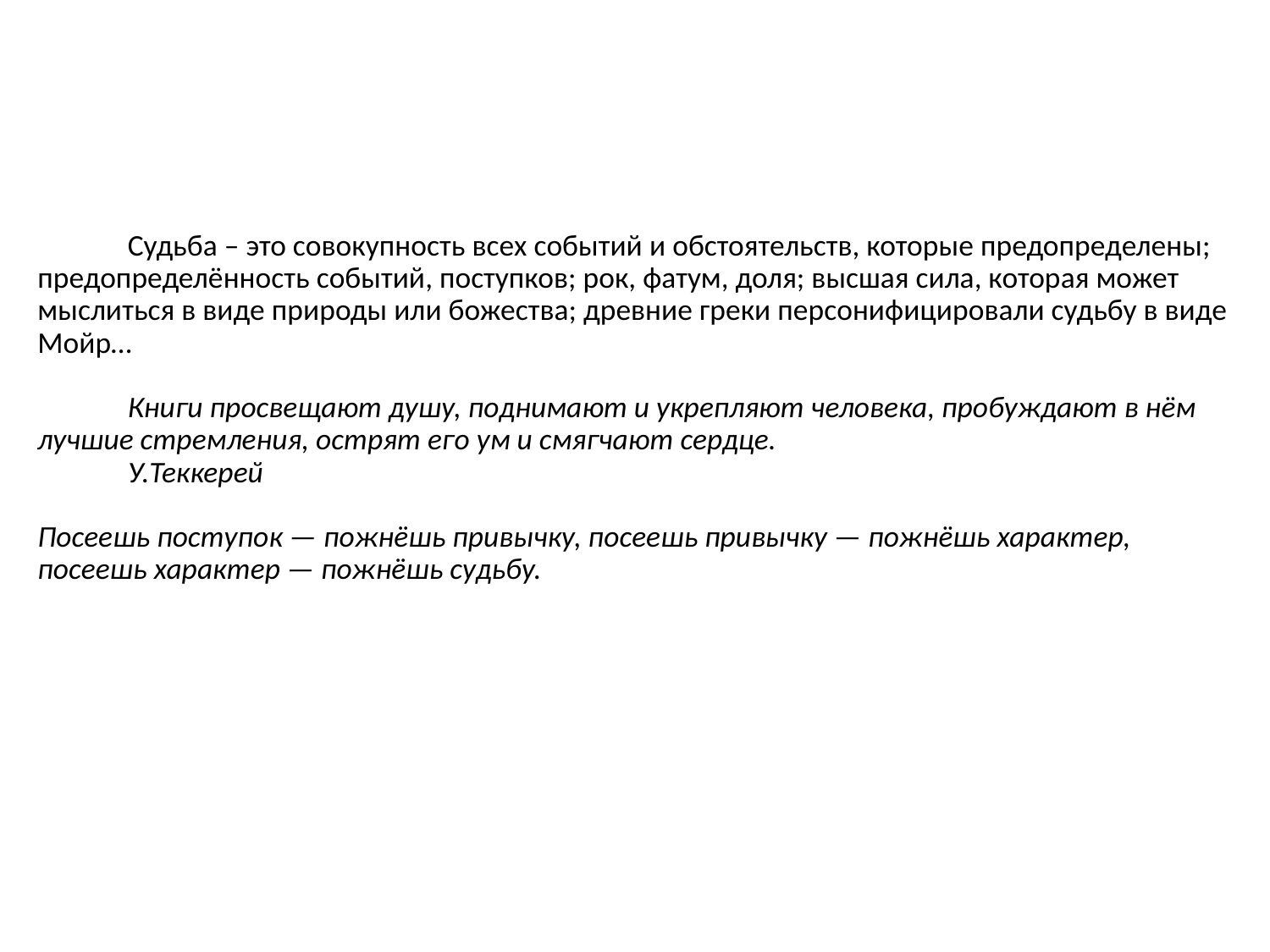

# Судьба – это совокупность всех событий и обстоятельств, которые предопределены; предопределённость событий, поступков; рок, фатум, доля; высшая сила, которая может мыслиться в виде природы или божества; древние греки персонифицировали судьбу в виде Мойр… Книги просвещают душу, поднимают и укрепляют человека, пробуждают в нём лучшие стремления, острят его ум и смягчают сердце. У.Теккерей Посеешь поступок — пожнёшь привычку, посеешь привычку — пожнёшь характер, посеешь характер — пожнёшь судьбу.